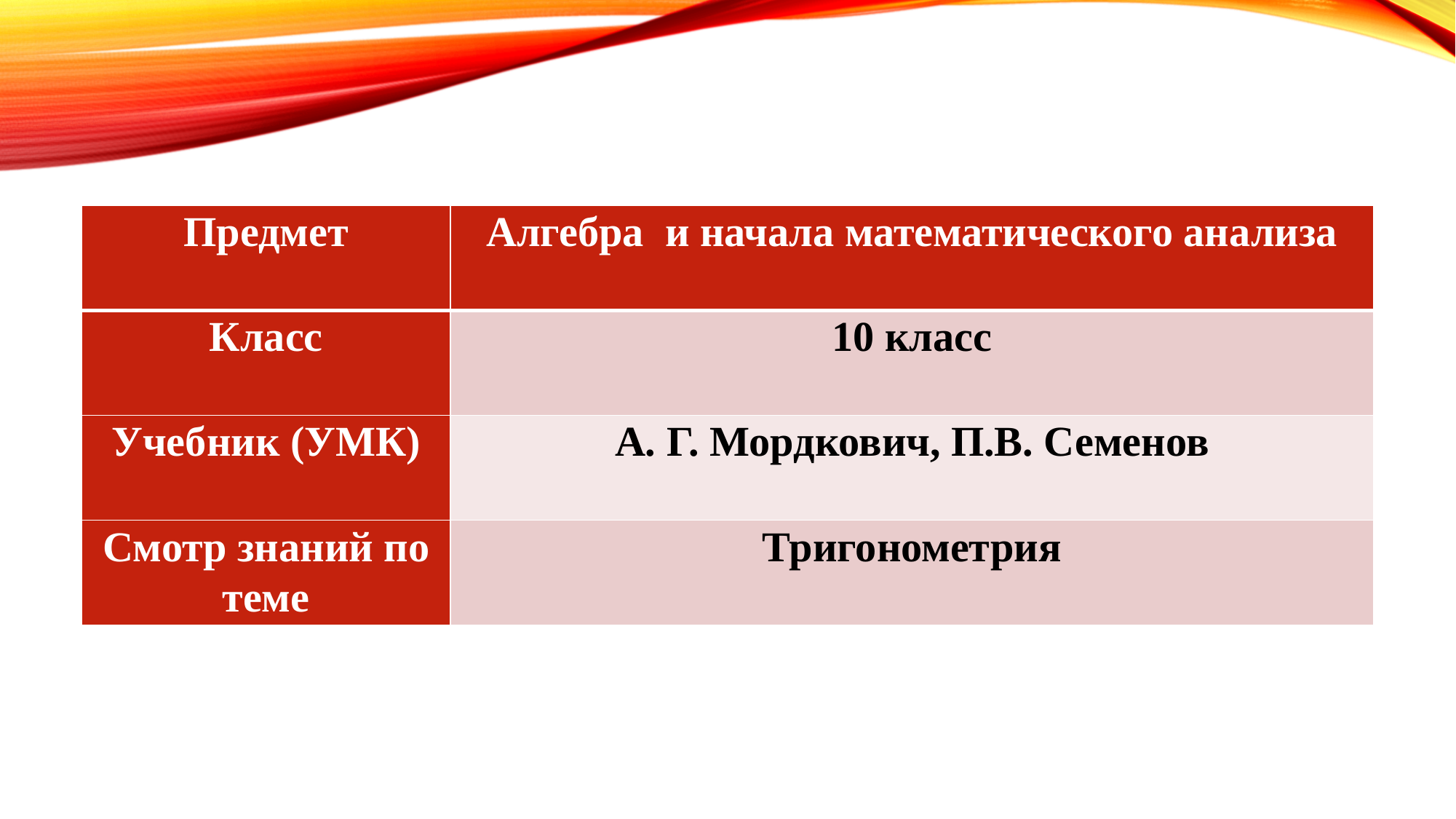

| Предмет | Алгебра и начала математического анализа |
| --- | --- |
| Класс | 10 класс |
| Учебник (УМК) | А. Г. Мордкович, П.В. Семенов |
| Смотр знаний по теме | Тригонометрия |